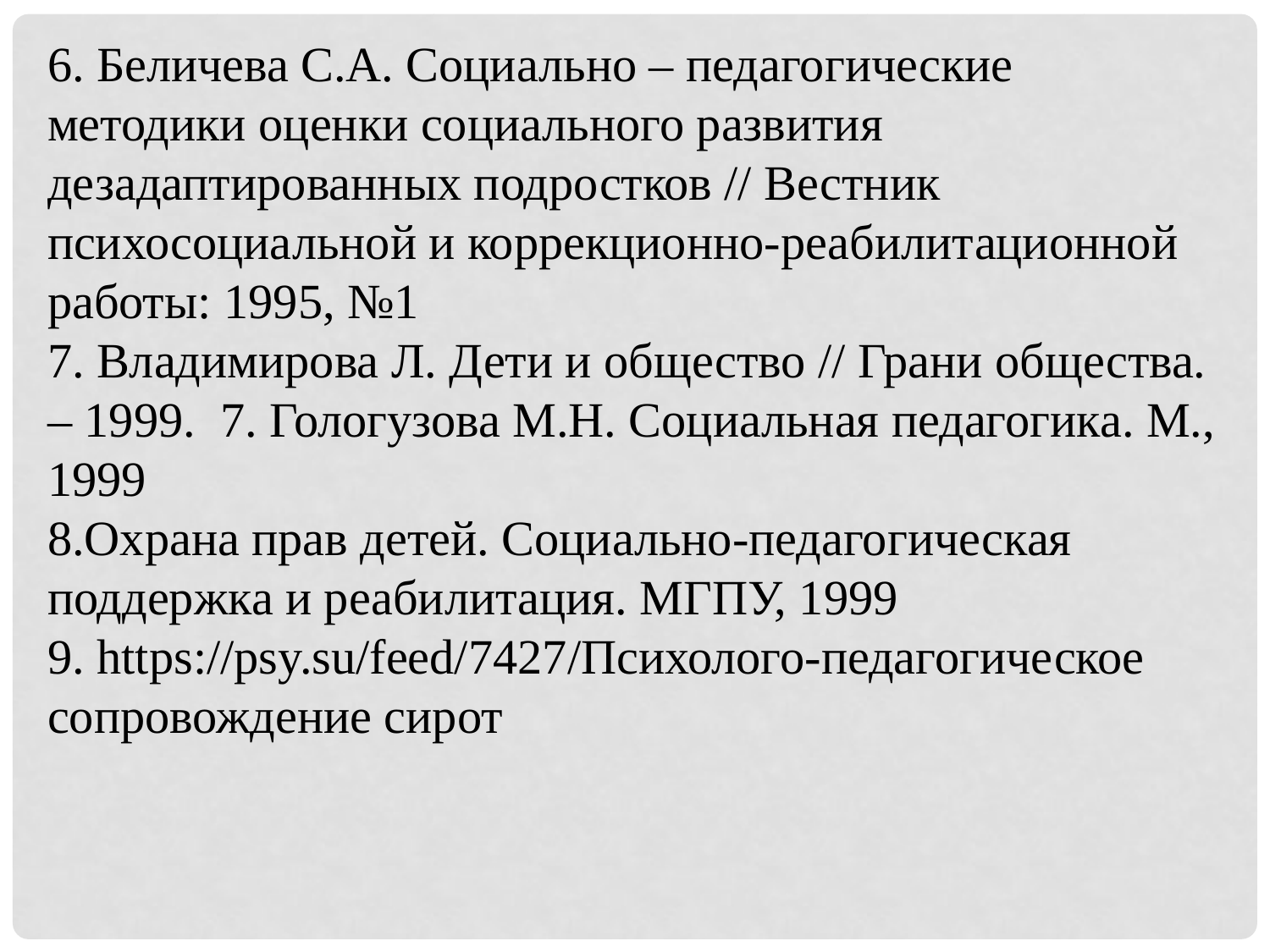

6. Беличева С.А. Социально – педагогические методики оценки социального развития дезадаптированных подростков // Вестник психосоциальной и коррекционно-реабилитационной работы: 1995, №1
7. Владимирова Л. Дети и общество // Грани общества. – 1999.  7. Гологузова М.Н. Социальная педагогика. М., 1999
8.Охрана прав детей. Социально-педагогическая поддержка и реабилитация. МГПУ, 1999
9. https://psy.su/feed/7427/Психолого-педагогическое сопровождение сирот